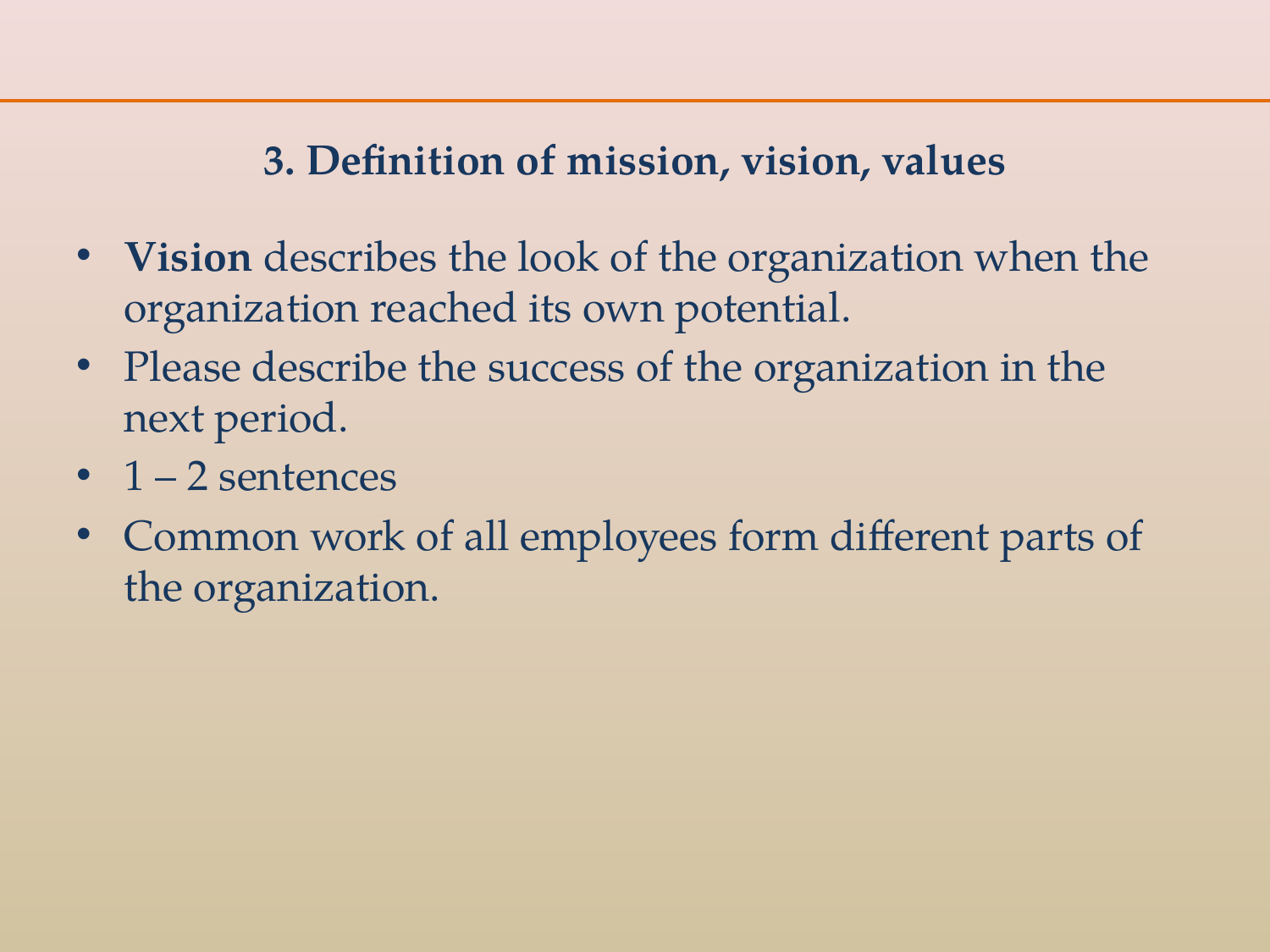

# 3. Definition of mission, vision, values
Vision describes the look of the organization when the organization reached its own potential.
Please describe the success of the organization in the next period.
1 – 2 sentences
Common work of all employees form different parts of the organization.